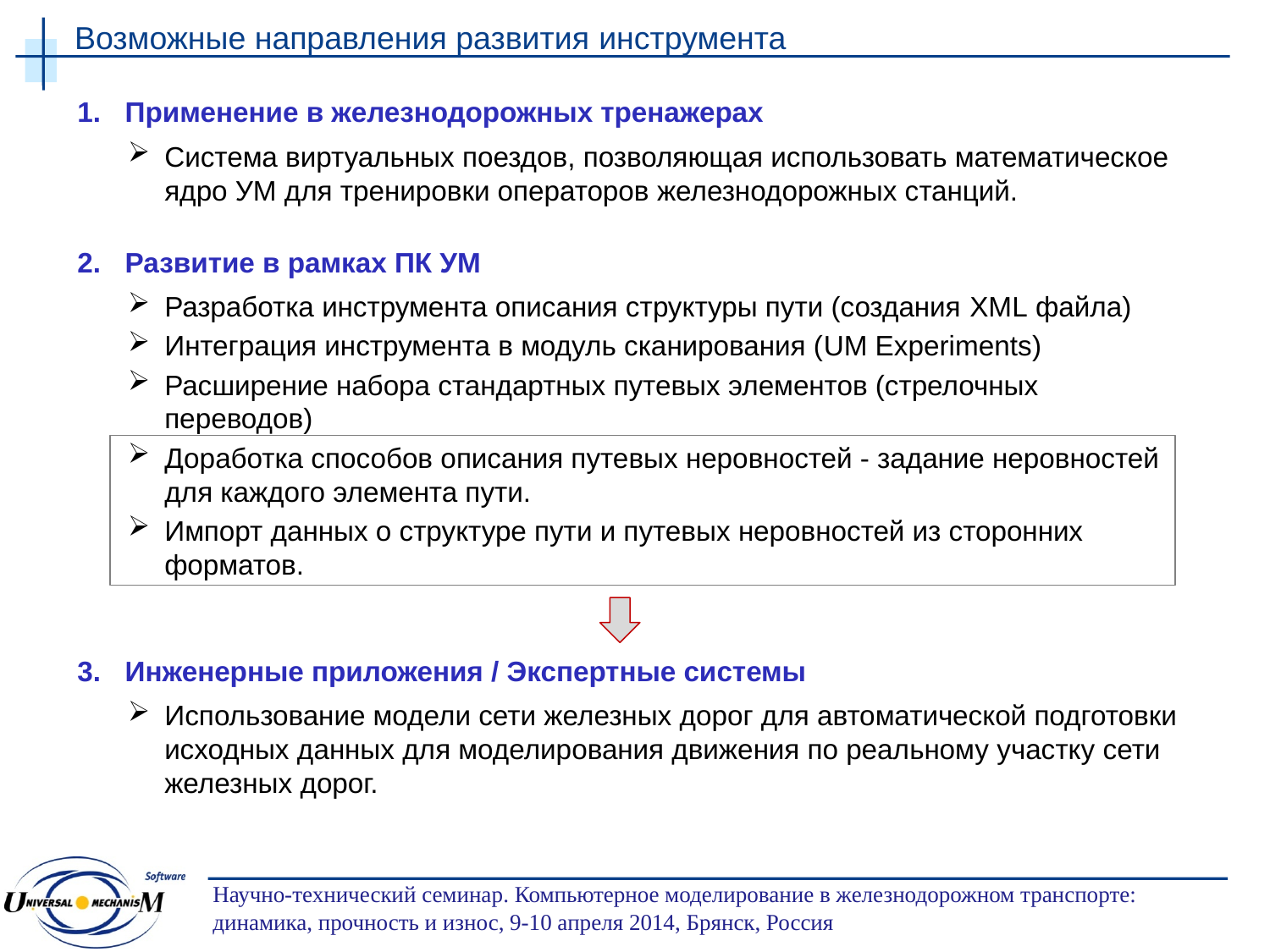

Возможные направления развития инструмента
Применение в железнодорожных тренажерах
Система виртуальных поездов, позволяющая использовать математическое ядро УМ для тренировки операторов железнодорожных станций.

Развитие в рамках ПК УМ
Разработка инструмента описания структуры пути (создания XML файла)
Интеграция инструмента в модуль сканирования (UM Experiments)
Расширение набора стандартных путевых элементов (стрелочных переводов)
Доработка способов описания путевых неровностей - задание неровностей для каждого элемента пути.
Импорт данных о структуре пути и путевых неровностей из сторонних форматов.

Инженерные приложения / Экспертные системы
Использование модели сети железных дорог для автоматической подготовки исходных данных для моделирования движения по реальному участку сети железных дорог.